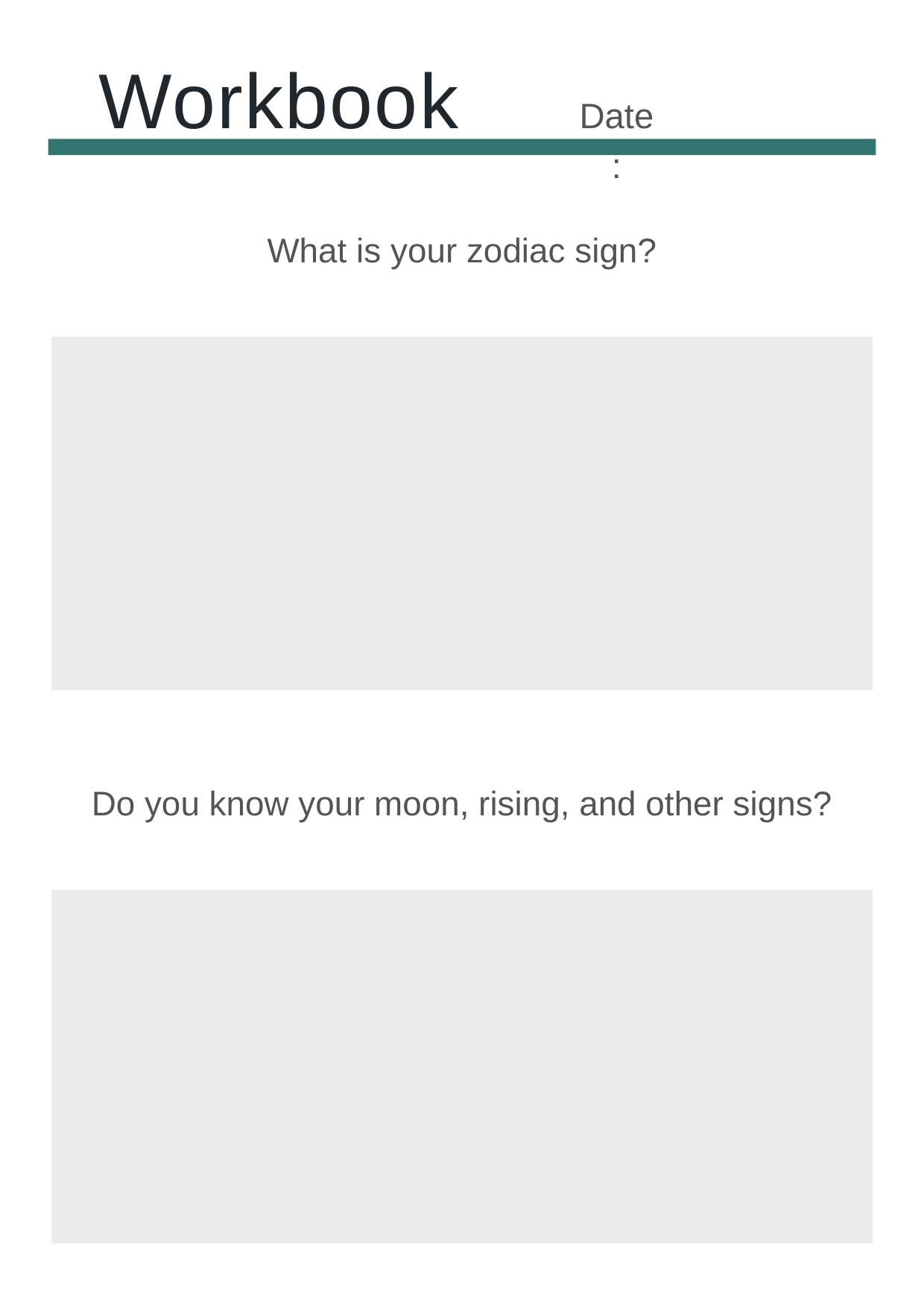

Workbook
Date:

What is your zodiac sign?

Do you know your moon, rising, and other signs?